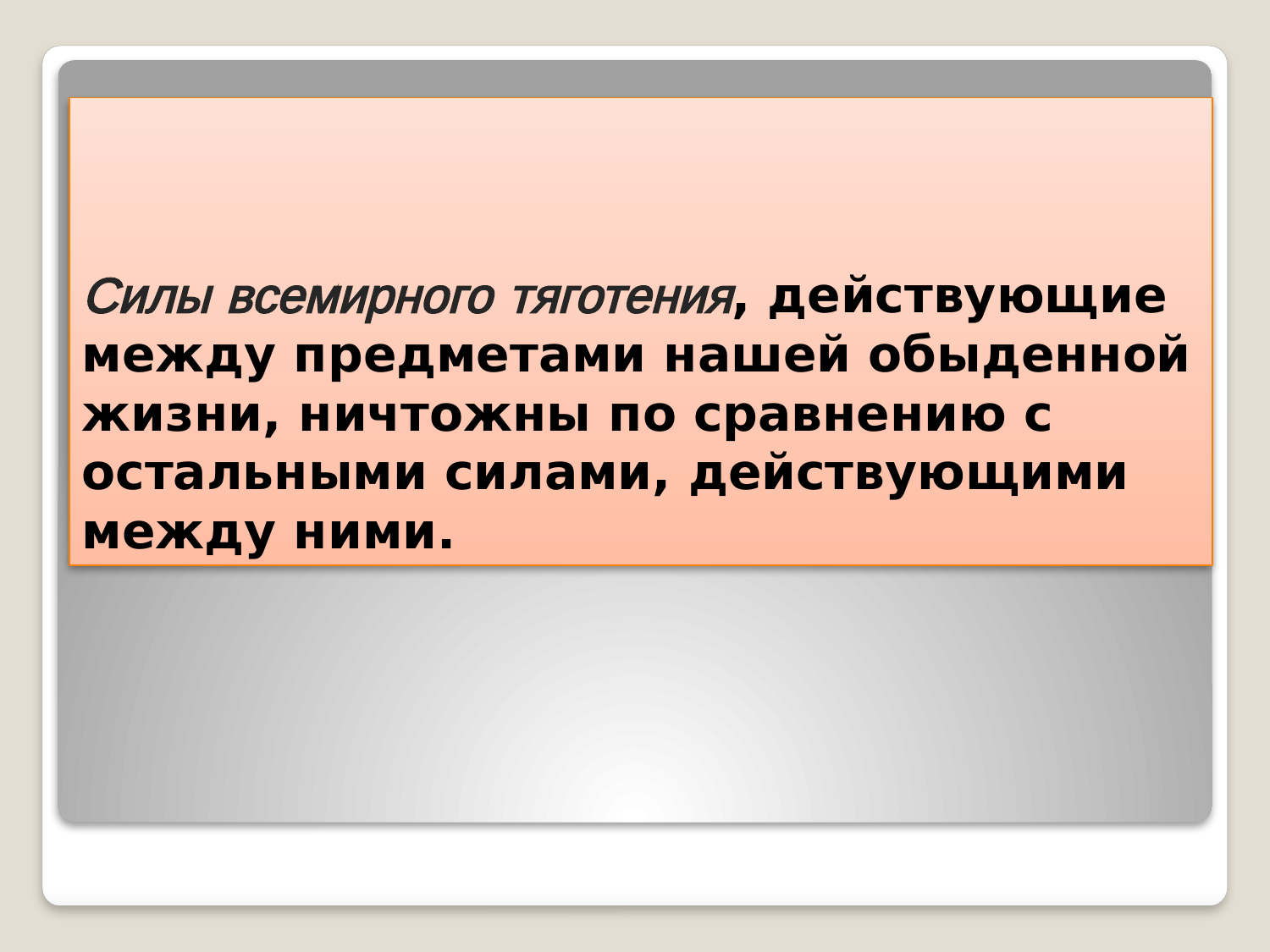

# Силы всемирного тяготения, действующие между предметами нашей обыденной жизни, ничтожны по сравнению с остальными силами, действующими между ними.